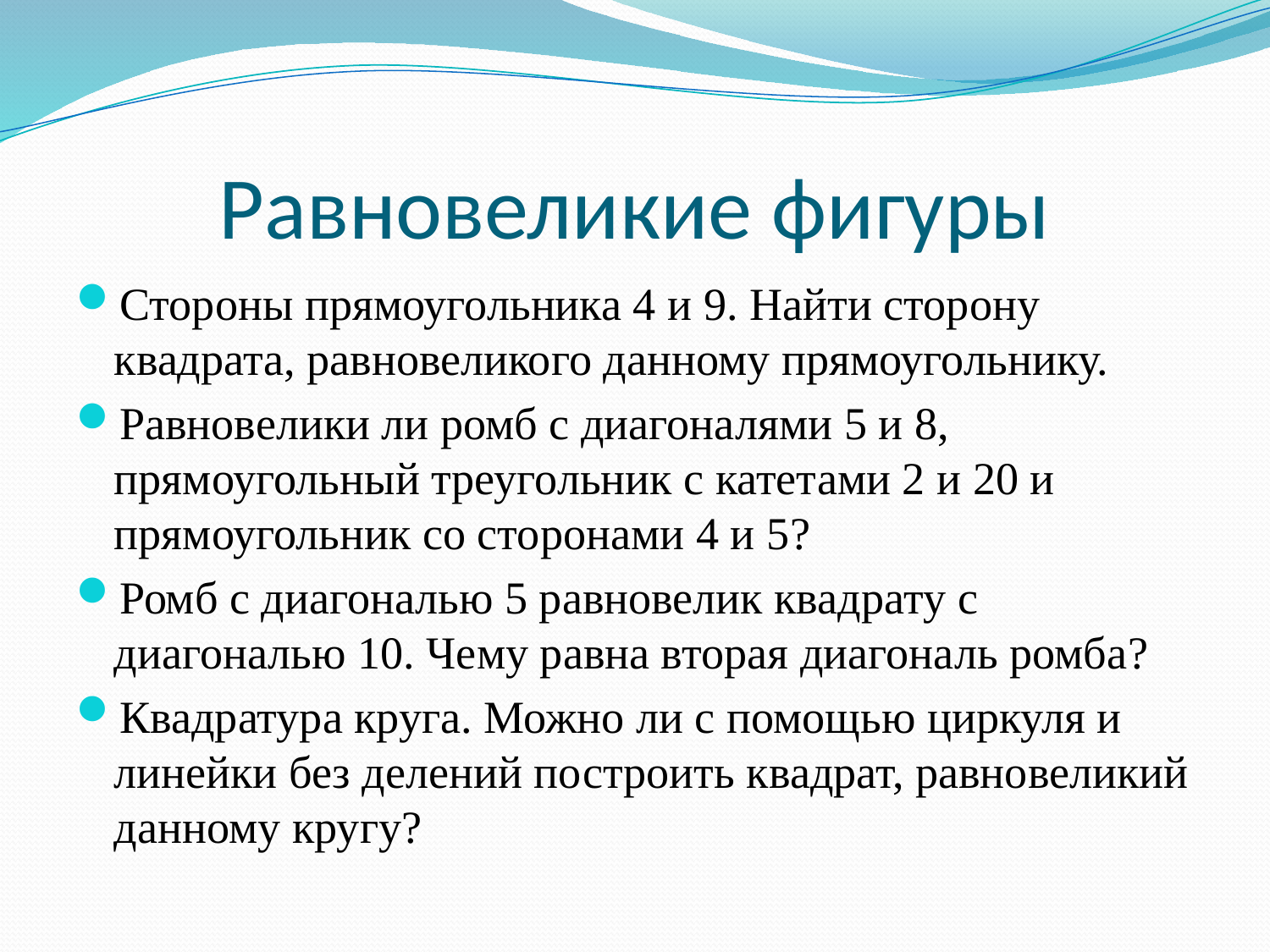

# Равновеликие фигуры
Стороны прямоугольника 4 и 9. Найти сторону квадрата, равновеликого данному прямоугольнику.
Равновелики ли ромб с диагоналями 5 и 8, прямоугольный треугольник с катетами 2 и 20 и  прямоугольник со сторонами 4 и 5?
Ромб с диагональю 5 равновелик квадрату с диагональю 10. Чему равна вторая диагональ ромба?
Квадратура круга. Можно ли с помощью циркуля и линейки без делений построить квадрат, равновеликий данному кругу?